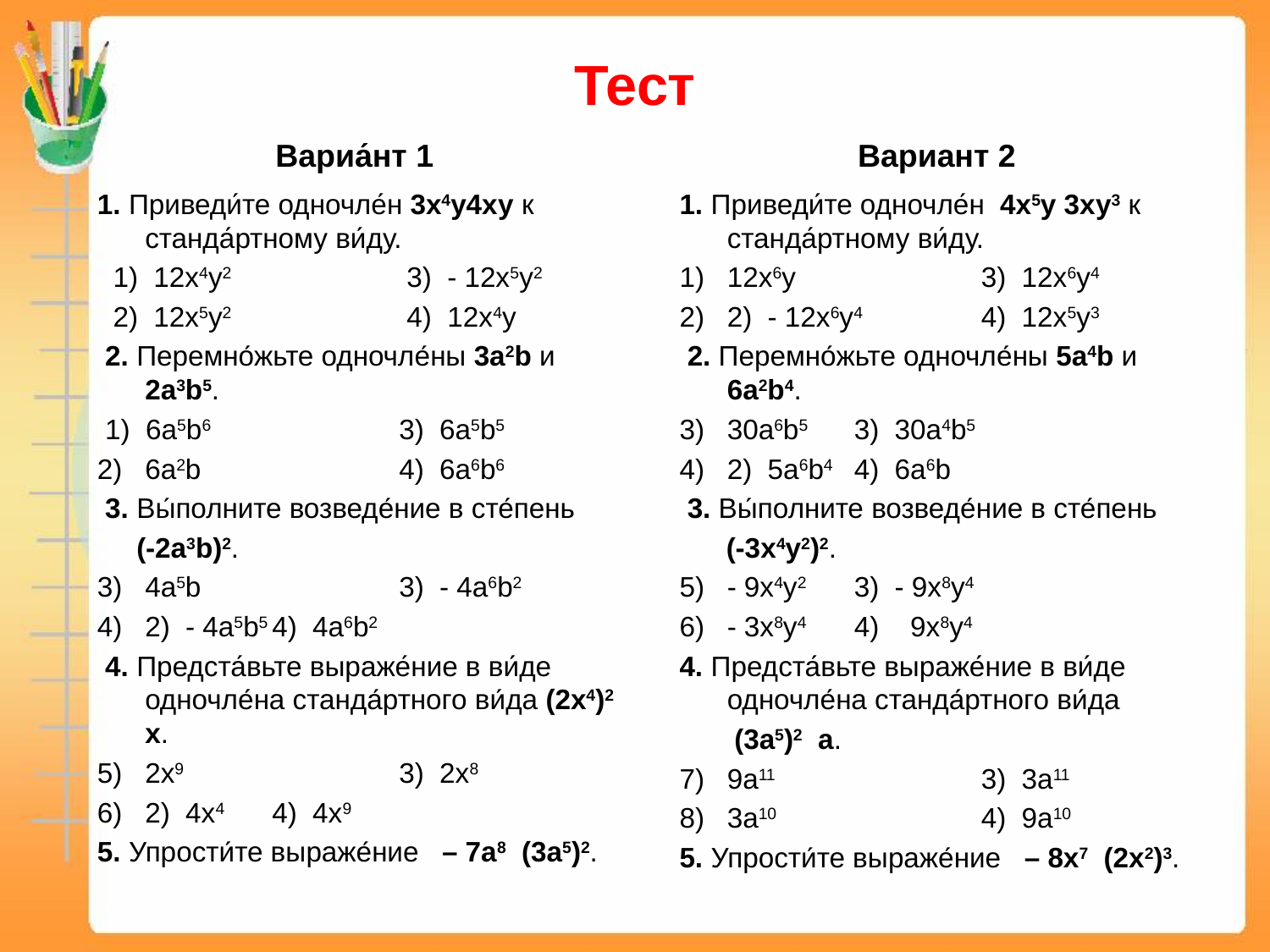

# Тест
Вариант 2
Вариа́нт 1
1. Приведи́те одночле́н 3х4у4ху к станда́ртному ви́ду.
  1)  12х4у2		 3)  - 12х5у2
  2)  12х5у2		 4)  12х4у
 2. Перемно́жьте одночле́ны 3а2b и 2а3b5.
 1)  6а5b6		3)  6а5b5
6а2b		4)  6а6b6
 3. Вы́полните возведе́ние в сте́пень
     (-2а3b)2.
4а5b		3)  - 4а6b2
2)  - 4а5b5	4)  4а6b2
 4. Предста́вьте выраже́ние в ви́де одночле́на станда́ртного ви́да (2х4)2  х.
2х9		3)  2х8
2)  4х4	4)  4х9
5. Упрости́те выраже́ние   – 7а8  (3а5)2.

1. Приведи́те одночле́н  4х5у 3ху3 к станда́ртному ви́ду.
12х6у		3)  12х6у4
2)  - 12х6у4	4)  12х5у3
 2. Перемно́жьте одночле́ны 5а4b и 6а2b4.
30а6b5	3)  30а4b5
2)  5а6b4	4)  6а6b
 3. Вы́полните возведе́ние в сте́пень
      (-3х4у2)2.
- 9х4у2	3)  - 9х8у4
- 3х8у4	4)    9х8у4
4. Предста́вьте выраже́ние в ви́де одночле́на станда́ртного ви́да
       (3а5)2  а.
9а11		3)  3а11
3а10		4)  9а10
5. Упрости́те выраже́ние   – 8х7  (2х2)3.